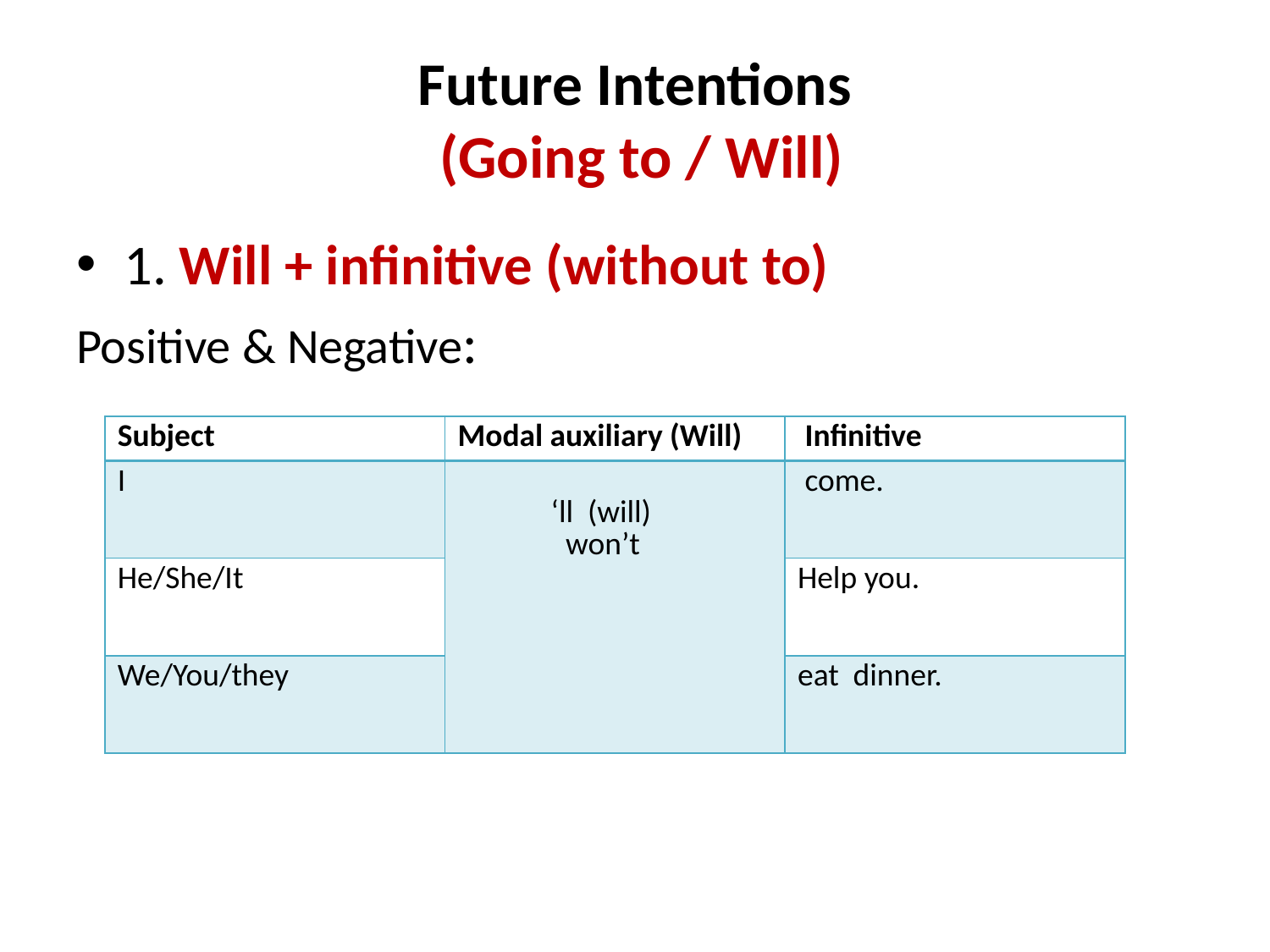

# Future Intentions (Going to / Will)
1. Will + infinitive (without to)
Positive & Negative:

| Subject | Modal auxiliary (Will) | Infinitive |
| --- | --- | --- |
| I | ‘ll (will) won’t | come. |
| He/She/It |  | Help you. |
| We/You/they |  | eat dinner. |